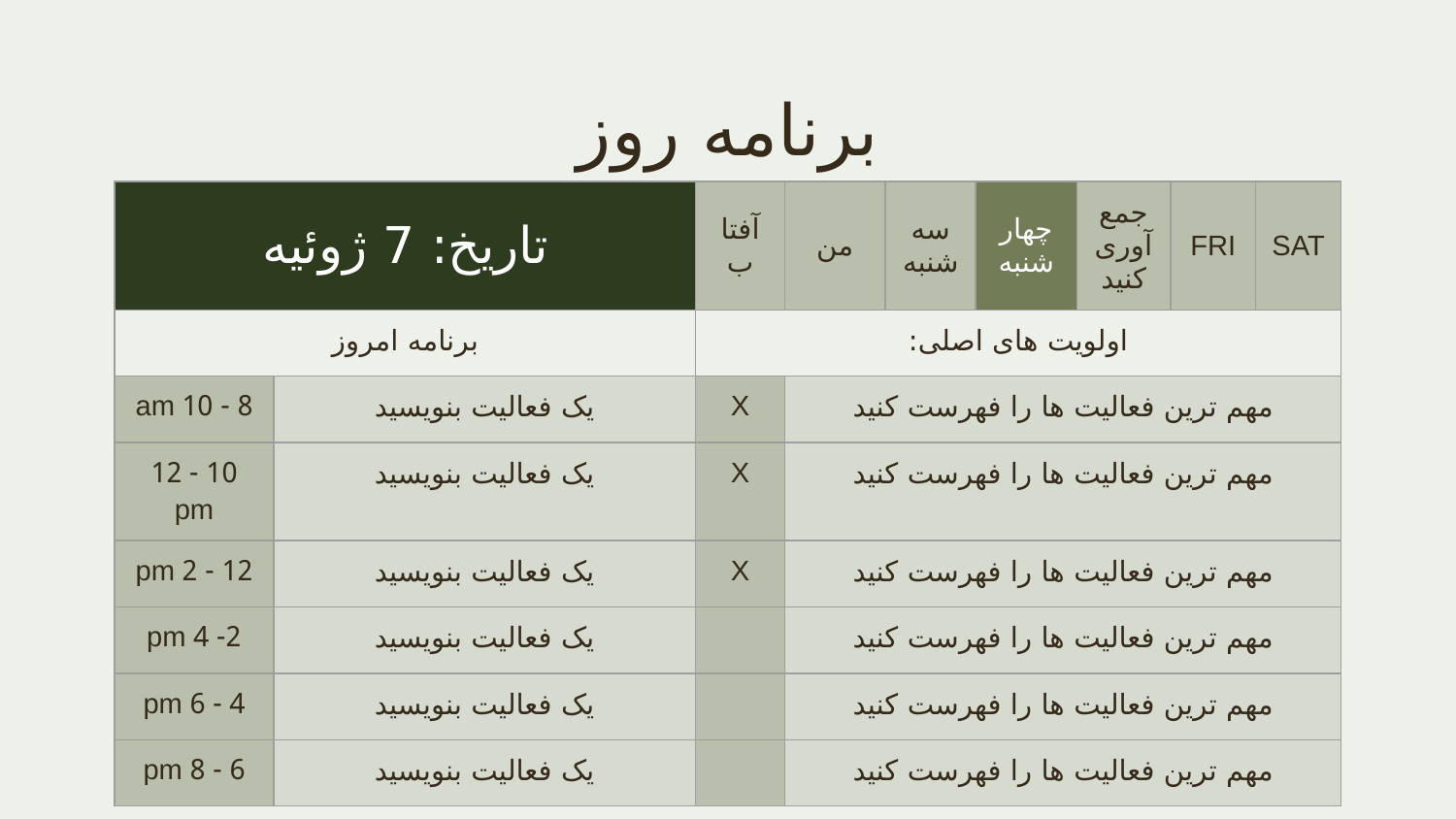

# برنامه روز
| تاریخ: 7 ژوئیه |  | آفتاب | من | سه شنبه | چهارشنبه | جمع آوری کنید | FRI | SAT |
| --- | --- | --- | --- | --- | --- | --- | --- | --- |
| برنامه امروز |  | اولویت های اصلی: |  |  |  |  |  |  |
| 8 - 10 am | یک فعالیت بنویسید | X | مهم ترین فعالیت ها را فهرست کنید |  |  |  |  |  |
| 10 - 12 pm | یک فعالیت بنویسید | X | مهم ترین فعالیت ها را فهرست کنید |  |  |  |  |  |
| 12 - 2 pm | یک فعالیت بنویسید | X | مهم ترین فعالیت ها را فهرست کنید |  |  |  |  |  |
| 2- 4 pm | یک فعالیت بنویسید |  | مهم ترین فعالیت ها را فهرست کنید |  |  |  |  |  |
| 4 - 6 pm | یک فعالیت بنویسید |  | مهم ترین فعالیت ها را فهرست کنید |  |  |  |  |  |
| 6 - 8 pm | یک فعالیت بنویسید |  | مهم ترین فعالیت ها را فهرست کنید |  |  |  |  |  |